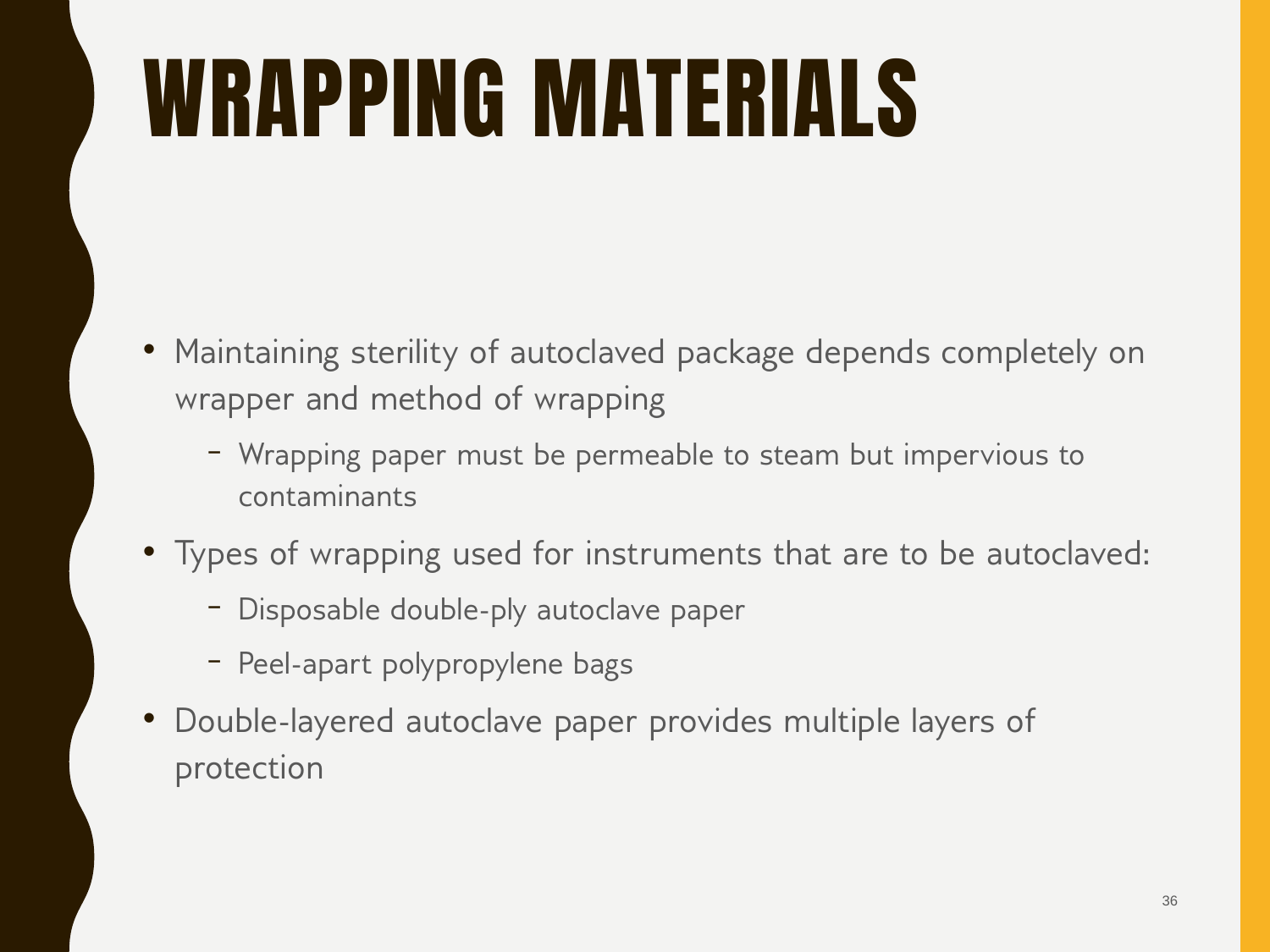

# Wrapping Materials
Maintaining sterility of autoclaved package depends completely on wrapper and method of wrapping
Wrapping paper must be permeable to steam but impervious to contaminants
Types of wrapping used for instruments that are to be autoclaved:
Disposable double-ply autoclave paper
Peel-apart polypropylene bags
Double-layered autoclave paper provides multiple layers of protection
 36